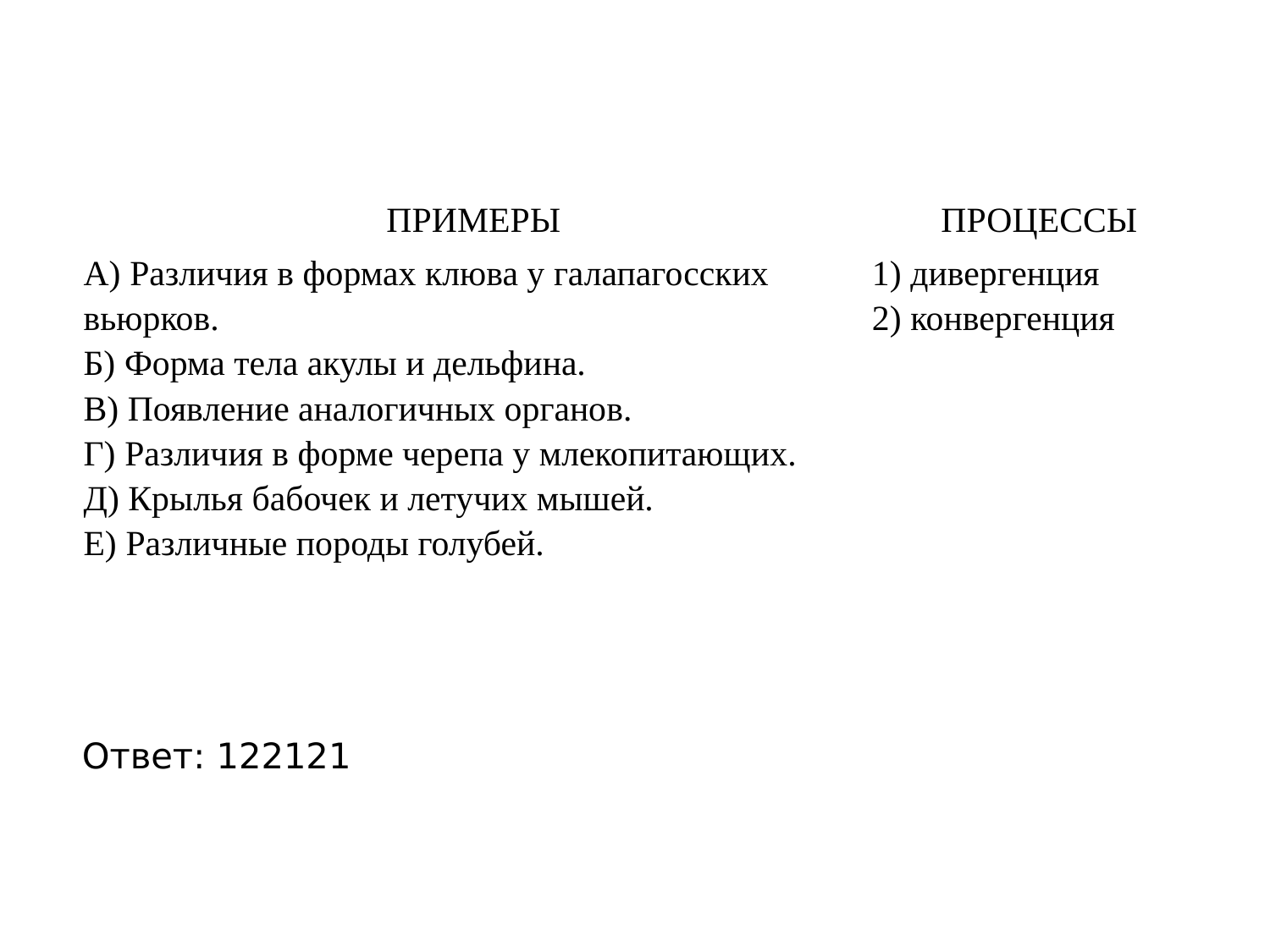

| ПРИМЕРЫ | ПРОЦЕССЫ |
| --- | --- |
| А) Различия в формах клюва у галапагосских вьюрков. Б) Форма тела акулы и дельфина. В) Появление аналогичных органов. Г) Различия в форме черепа у млекопитающих. Д) Крылья бабочек и летучих мышей. Е) Различные породы голубей. | 1) дивергенция 2) конвергенция |

Ответ: 122121